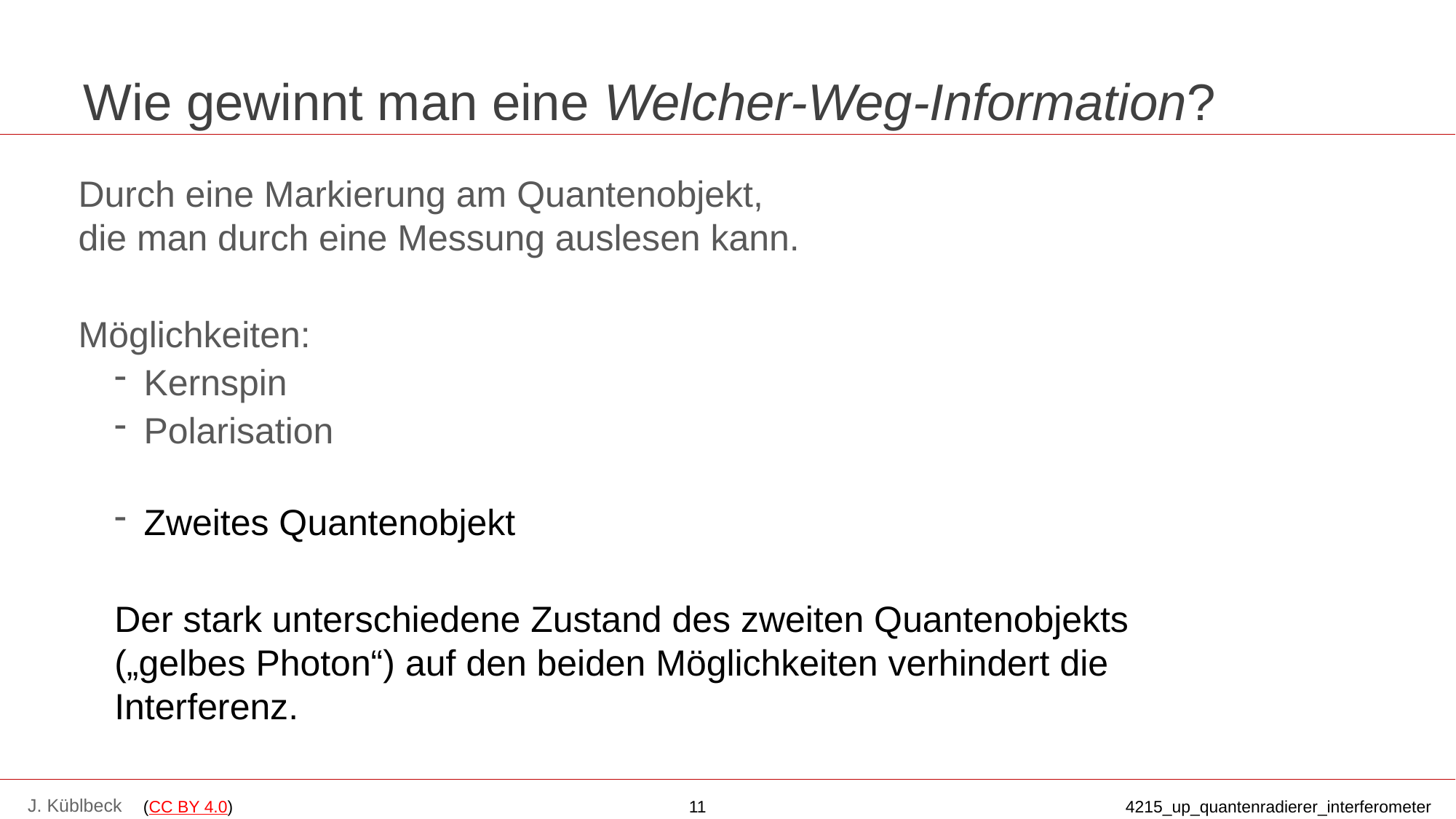

# Wie gewinnt man eine Welcher-Weg-Information?
Durch eine Markierung am Quantenobjekt,
die man durch eine Messung auslesen kann.

Möglichkeiten:
Kernspin
Polarisation
Zweites Quantenobjekt

Der stark unterschiedene Zustand des zweiten Quantenobjekts
(„gelbes Photon“) auf den beiden Möglichkeiten verhindert die Interferenz.